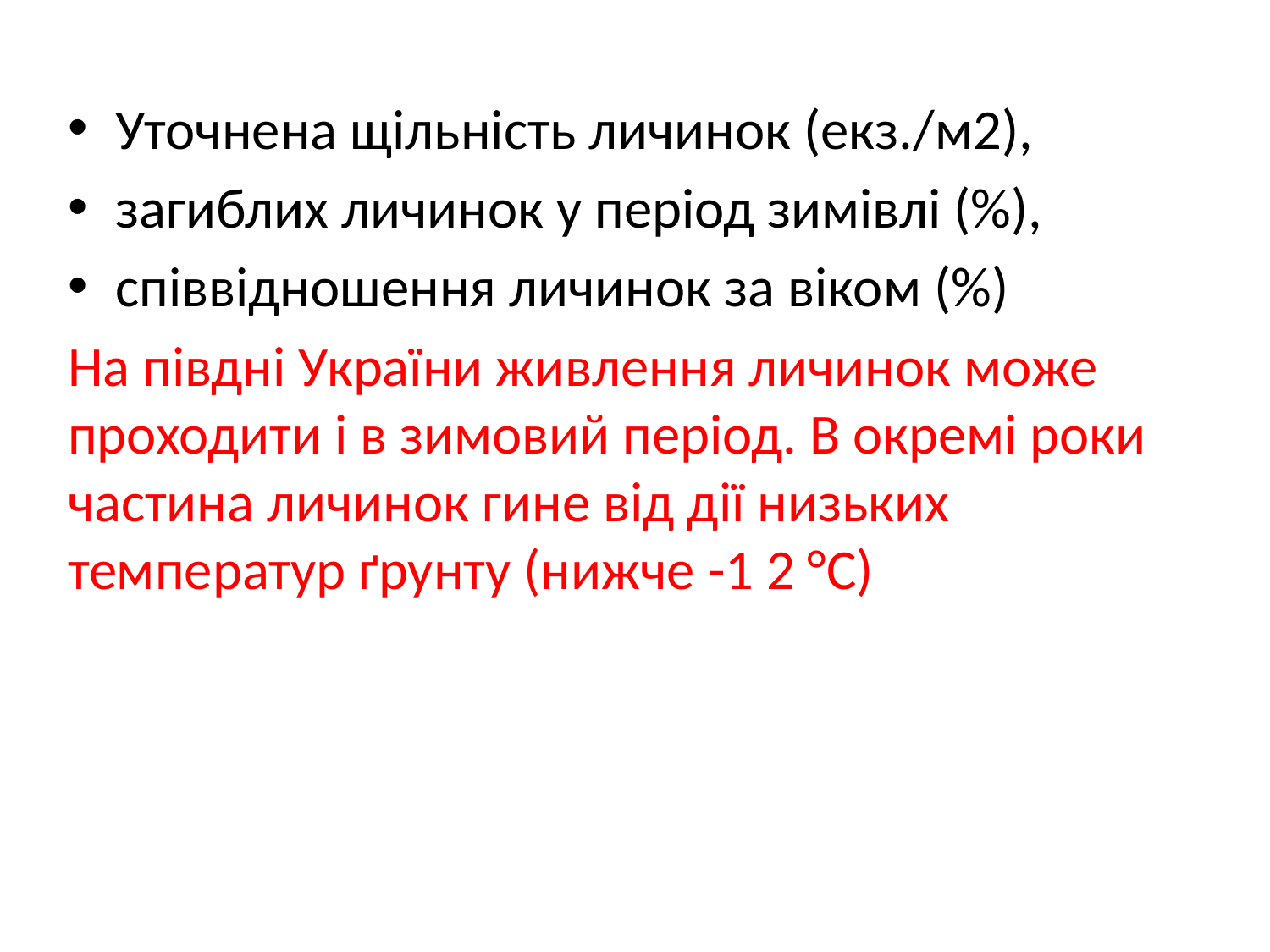

Уточнена щільність личинок (екз./м2),
загиблих личинок у період зимівлі (%),
співвідношення личинок за віком (%)
На півдні України живлення личинок може проходити і в зимовий період. В окремі роки частина личинок гине від дії низьких температур ґрунту (нижче -1 2 °С)